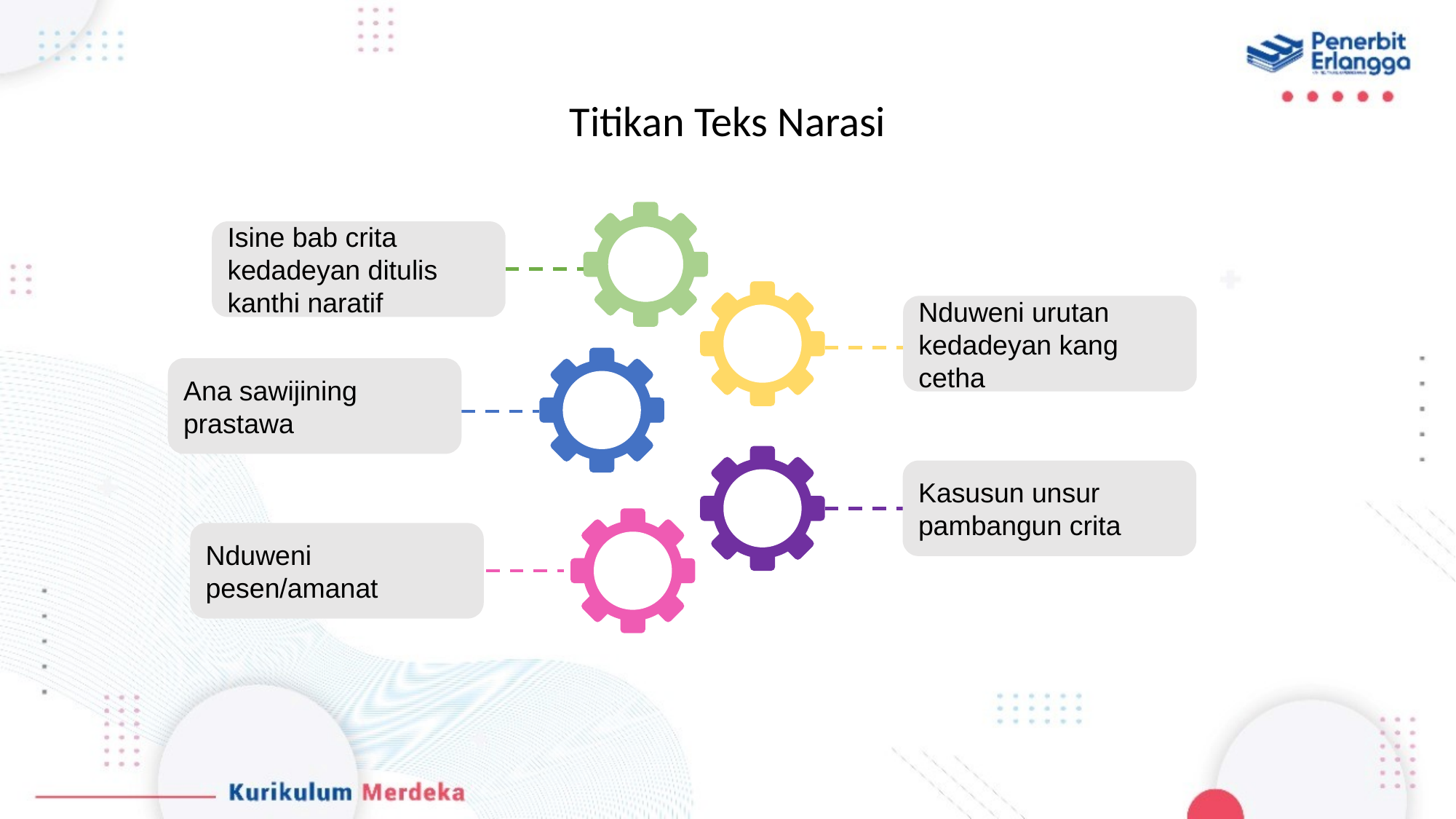

# Titikan Teks Narasi

Isine bab crita kedadeyan ditulis kanthi naratif

Nduweni urutan kedadeyan kang cetha

Ana sawijining prastawa

Kasusun unsur pambangun crita

Nduweni pesen/amanat